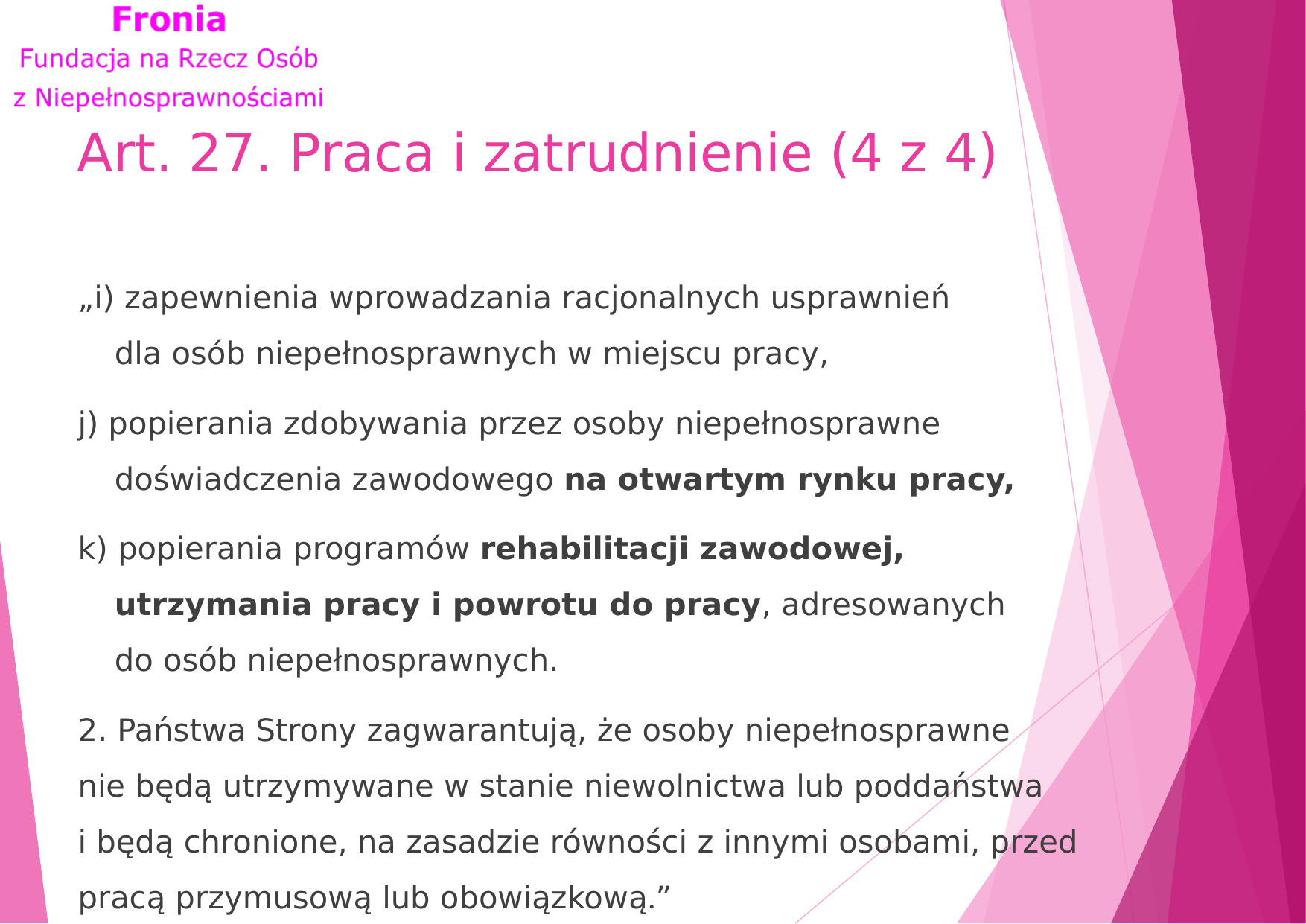

# Art. 27. Praca i zatrudnienie (4 z 4)
„i) zapewnienia wprowadzania racjonalnych usprawnień dla osób niepełnosprawnych w miejscu pracy,
j) popierania zdobywania przez osoby niepełnosprawne doświadczenia zawodowego na otwartym rynku pracy,
k) popierania programów rehabilitacji zawodowej, utrzymania pracy i powrotu do pracy, adresowanych do osób niepełnosprawnych.
2. Państwa Strony zagwarantują, że osoby niepełnosprawne nie będą utrzymywane w stanie niewolnictwa lub poddaństwa i będą chronione, na zasadzie równości z innymi osobami, przed pracą przymusową lub obowiązkową.”